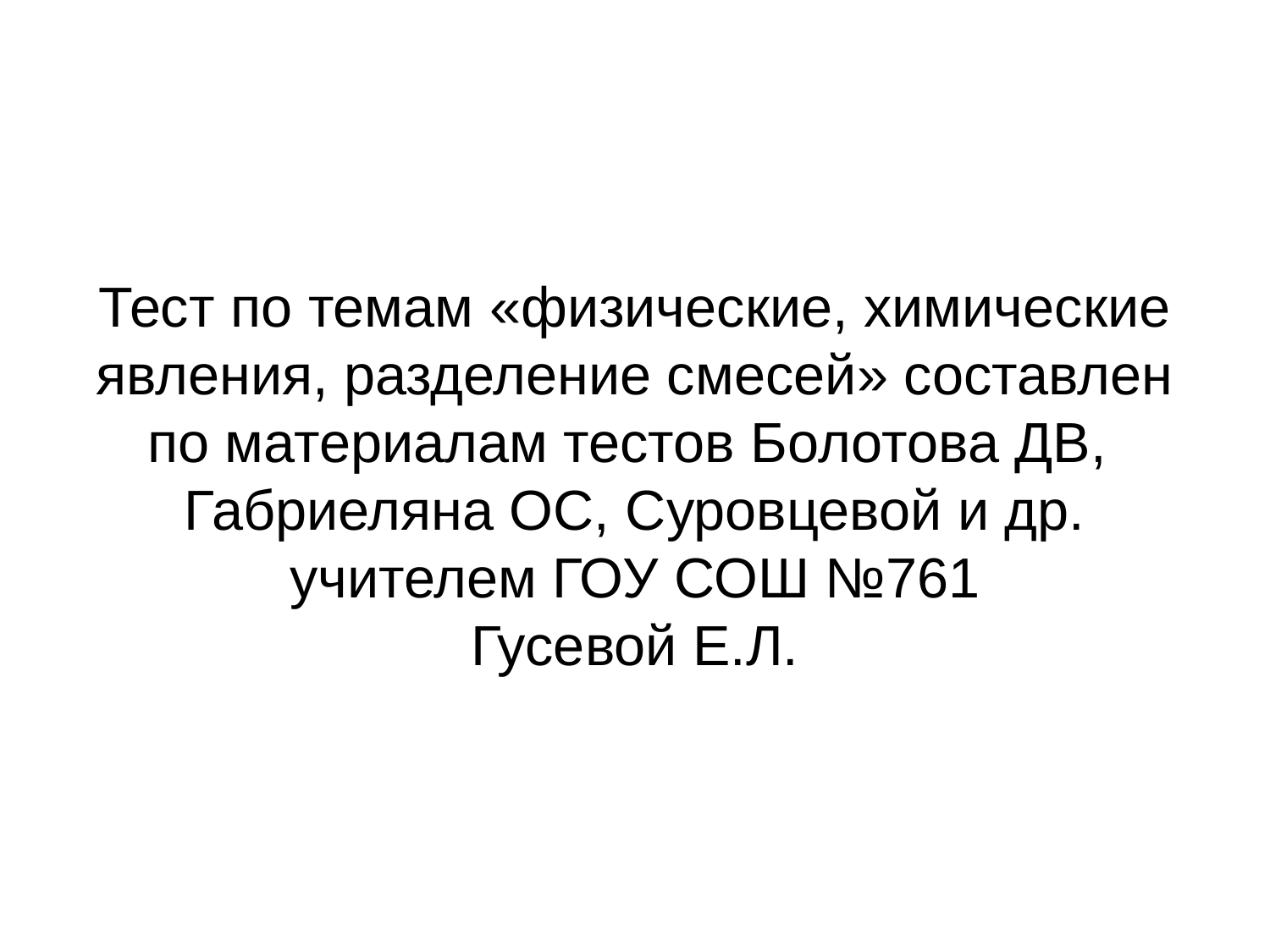

Тест по темам «физические, химические
явления, разделение смесей» составлен
по материалам тестов Болотова ДВ,
Габриеляна ОС, Суровцевой и др.
учителем ГОУ СОШ №761
Гусевой Е.Л.